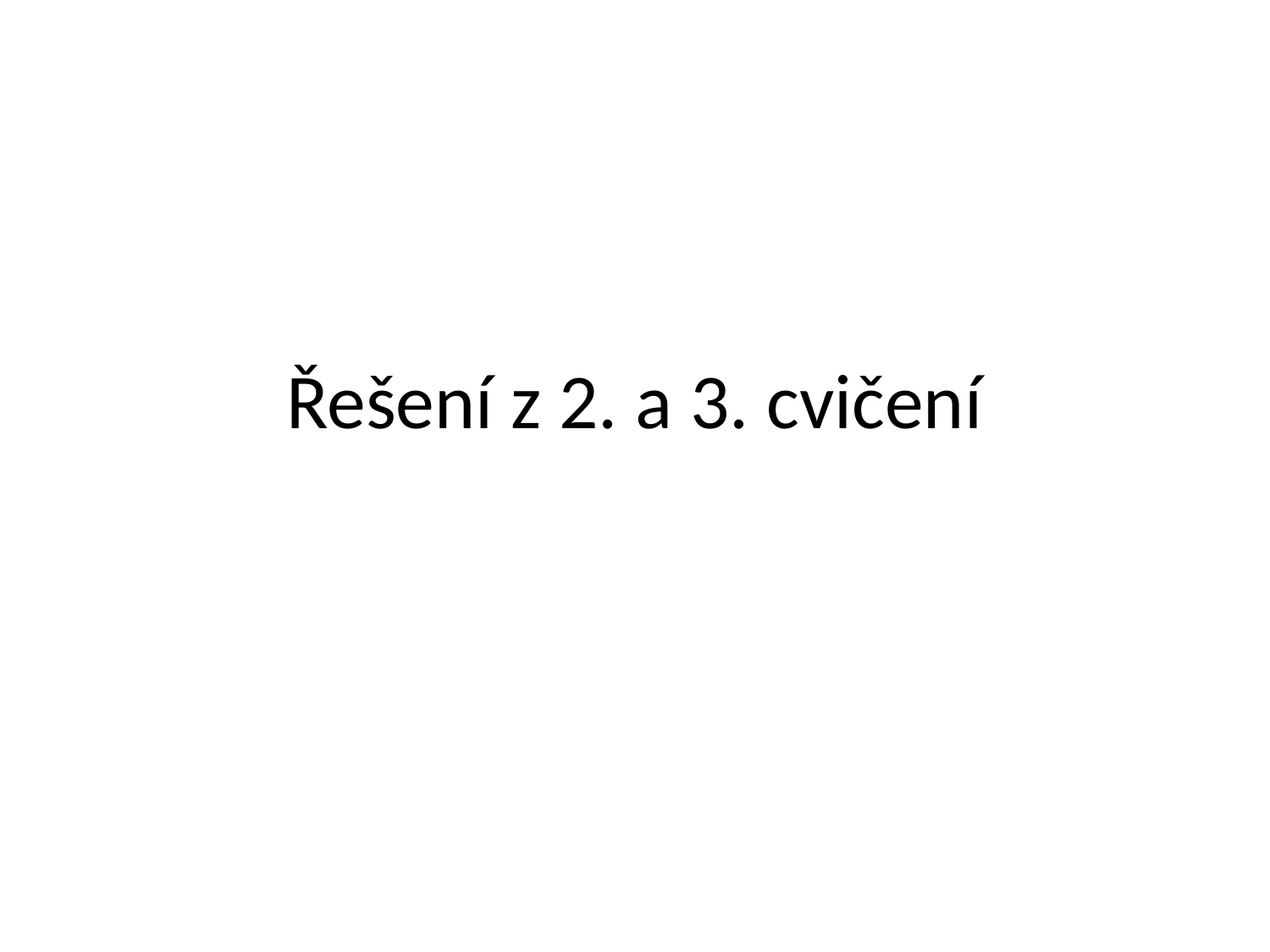

# Řešení z 2. a 3. cvičení